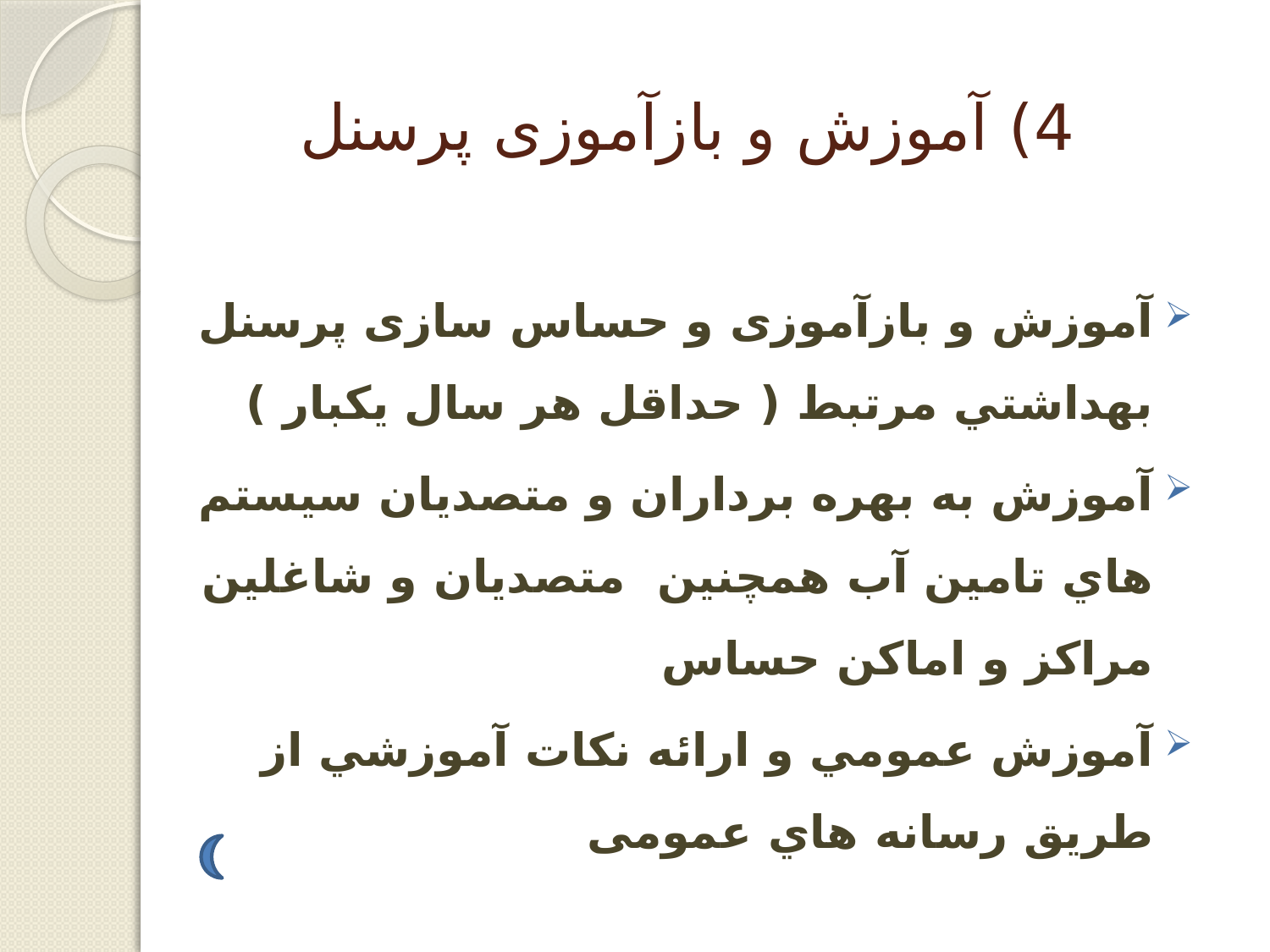

# 4) آموزش و بازآموزی پرسنل
آموزش و بازآموزی و حساس سازی پرسنل بهداشتي مرتبط ( حداقل هر سال يكبار )
آموزش به بهره برداران و متصديان سيستم هاي تامين آب همچنين  متصديان و شاغلين مراكز و اماكن حساس
آموزش عمومي و ارائه نکات آموزشي از طريق رسانه هاي عمومی